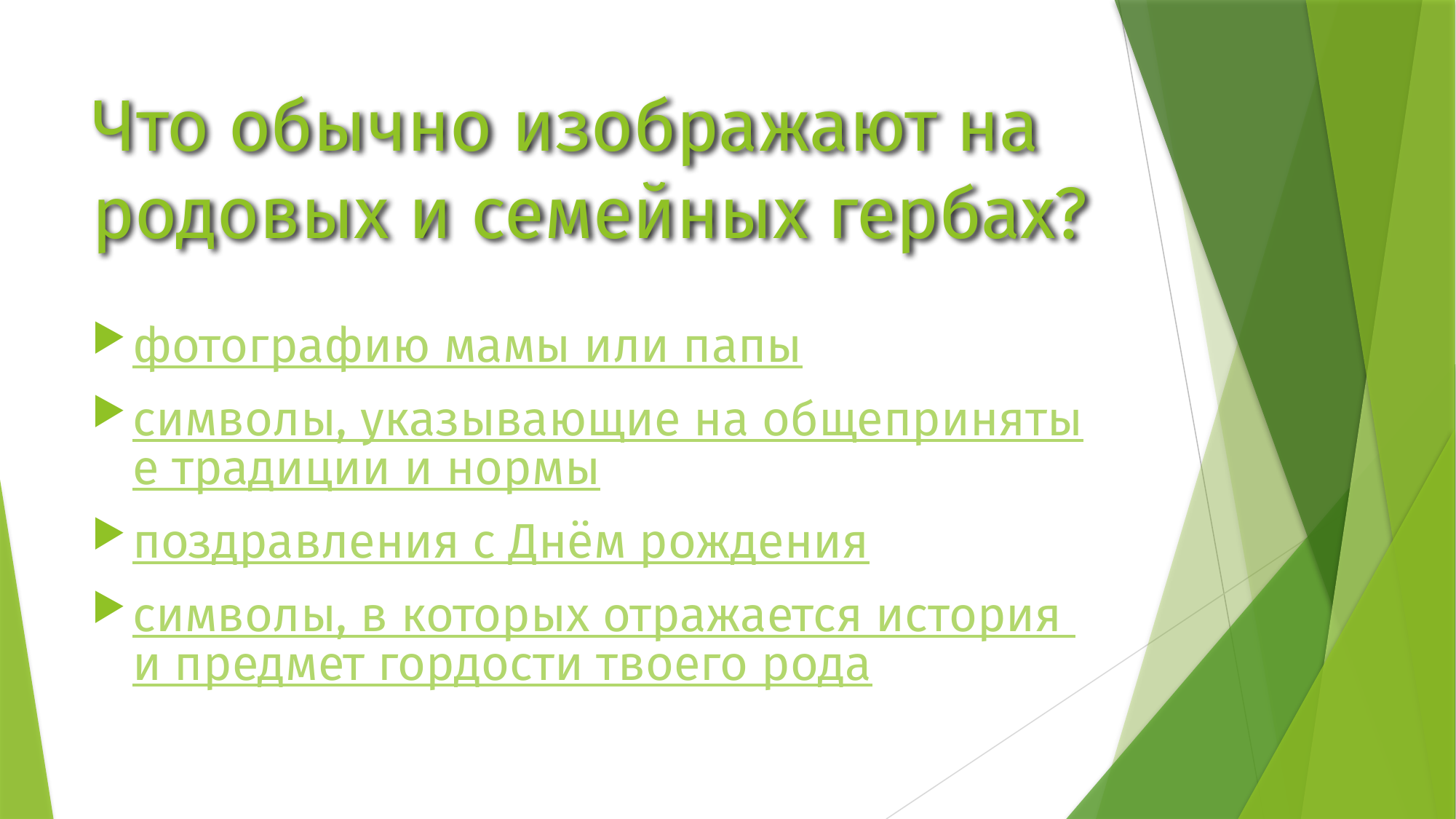

# Что обычно изображают на родовых и семейных гербах?
фотографию мамы или папы
символы, указывающие на общепринятые традиции и нормы
поздравления с Днём рождения
символы, в которых отражается история и предмет гордости твоего рода